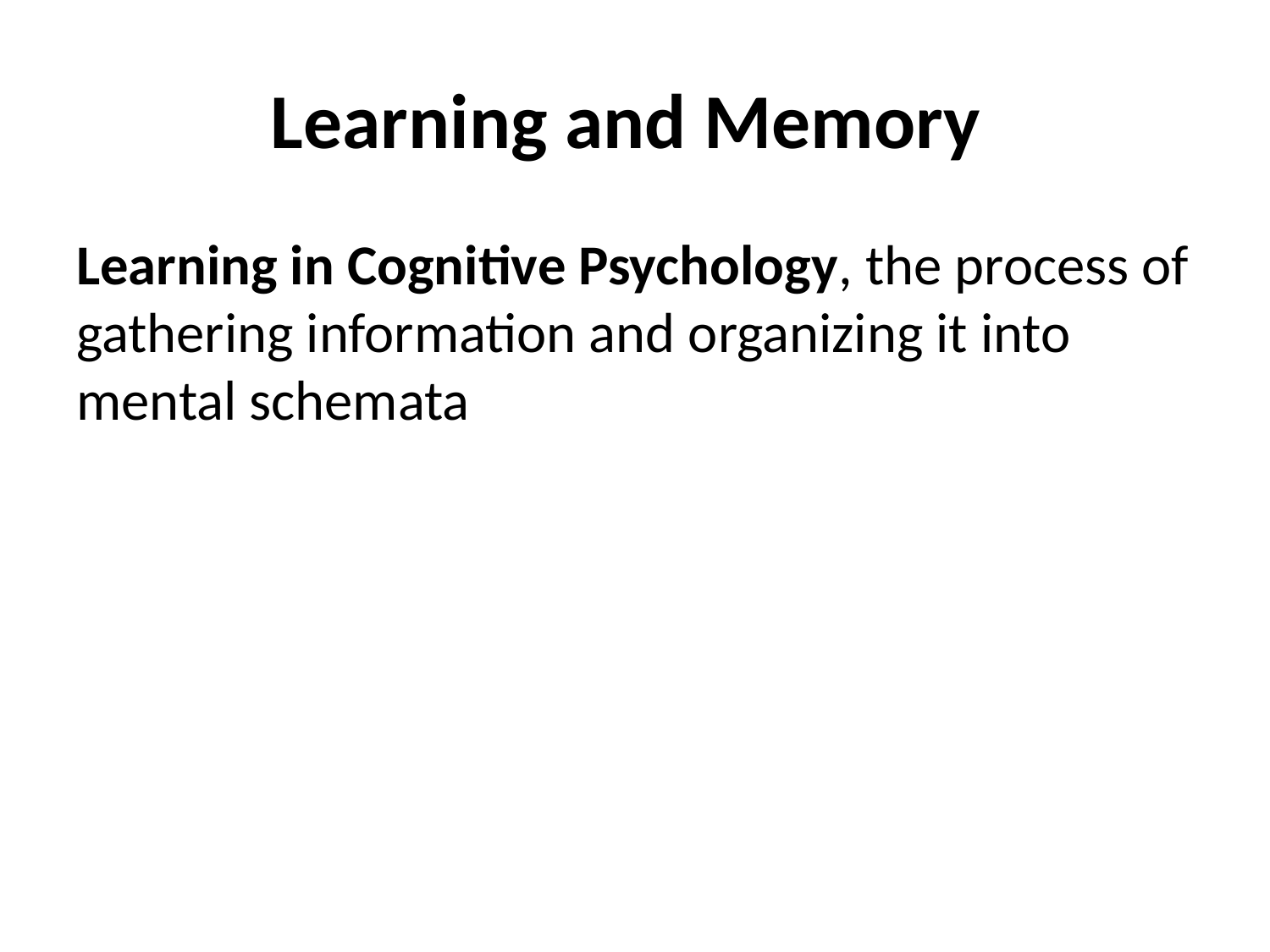

# Learning and Memory
Learning in Cognitive Psychology, the process of gathering information and organizing it into mental schemata